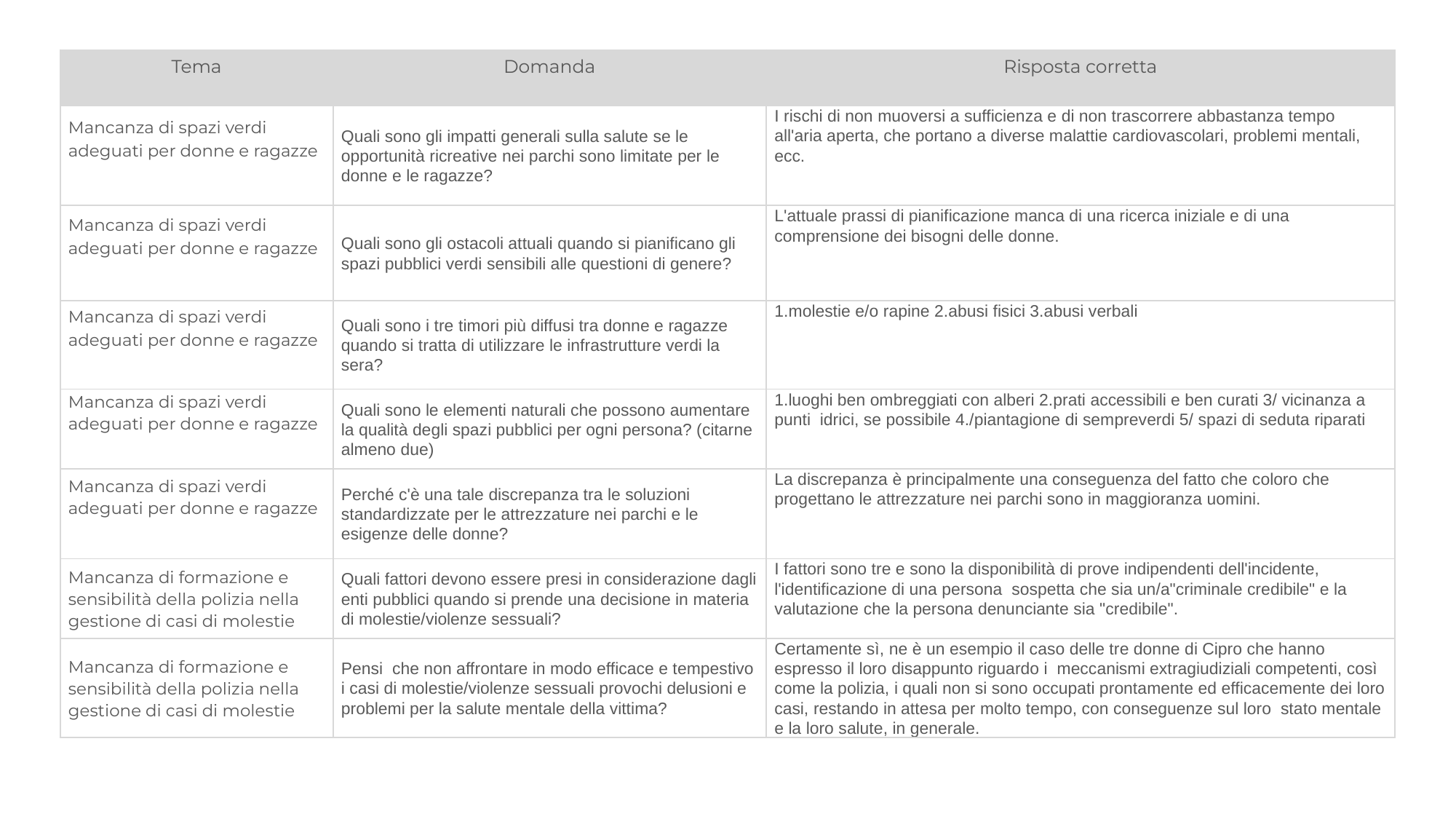

| Tema | Domanda | Risposta corretta |
| --- | --- | --- |
| Mancanza di spazi verdi adeguati per donne e ragazze | Quali sono gli impatti generali sulla salute se le opportunità ricreative nei parchi sono limitate per le donne e le ragazze? | I rischi di non muoversi a sufficienza e di non trascorrere abbastanza tempo all'aria aperta, che portano a diverse malattie cardiovascolari, problemi mentali, ecc. |
| Mancanza di spazi verdi adeguati per donne e ragazze | Quali sono gli ostacoli attuali quando si pianificano gli spazi pubblici verdi sensibili alle questioni di genere? | L'attuale prassi di pianificazione manca di una ricerca iniziale e di una comprensione dei bisogni delle donne. |
| Mancanza di spazi verdi adeguati per donne e ragazze | Quali sono i tre timori più diffusi tra donne e ragazze quando si tratta di utilizzare le infrastrutture verdi la sera? | 1.molestie e/o rapine 2.abusi fisici 3.abusi verbali |
| Mancanza di spazi verdi adeguati per donne e ragazze | Quali sono le elementi naturali che possono aumentare la qualità degli spazi pubblici per ogni persona? (citarne almeno due) | 1.luoghi ben ombreggiati con alberi 2.prati accessibili e ben curati 3/ vicinanza a punti idrici, se possibile 4./piantagione di sempreverdi 5/ spazi di seduta riparati |
| Mancanza di spazi verdi adeguati per donne e ragazze | Perché c'è una tale discrepanza tra le soluzioni standardizzate per le attrezzature nei parchi e le esigenze delle donne? | La discrepanza è principalmente una conseguenza del fatto che coloro che progettano le attrezzature nei parchi sono in maggioranza uomini. |
| Mancanza di formazione e sensibilità della polizia nella gestione di casi di molestie | Quali fattori devono essere presi in considerazione dagli enti pubblici quando si prende una decisione in materia di molestie/violenze sessuali? | I fattori sono tre e sono la disponibilità di prove indipendenti dell'incidente, l'identificazione di una persona sospetta che sia un/a"criminale credibile" e la valutazione che la persona denunciante sia "credibile". |
| Mancanza di formazione e sensibilità della polizia nella gestione di casi di molestie | Pensi che non affrontare in modo efficace e tempestivo i casi di molestie/violenze sessuali provochi delusioni e problemi per la salute mentale della vittima? | Certamente sì, ne è un esempio il caso delle tre donne di Cipro che hanno espresso il loro disappunto riguardo i meccanismi extragiudiziali competenti, così come la polizia, i quali non si sono occupati prontamente ed efficacemente dei loro casi, restando in attesa per molto tempo, con conseguenze sul loro stato mentale e la loro salute, in generale. |